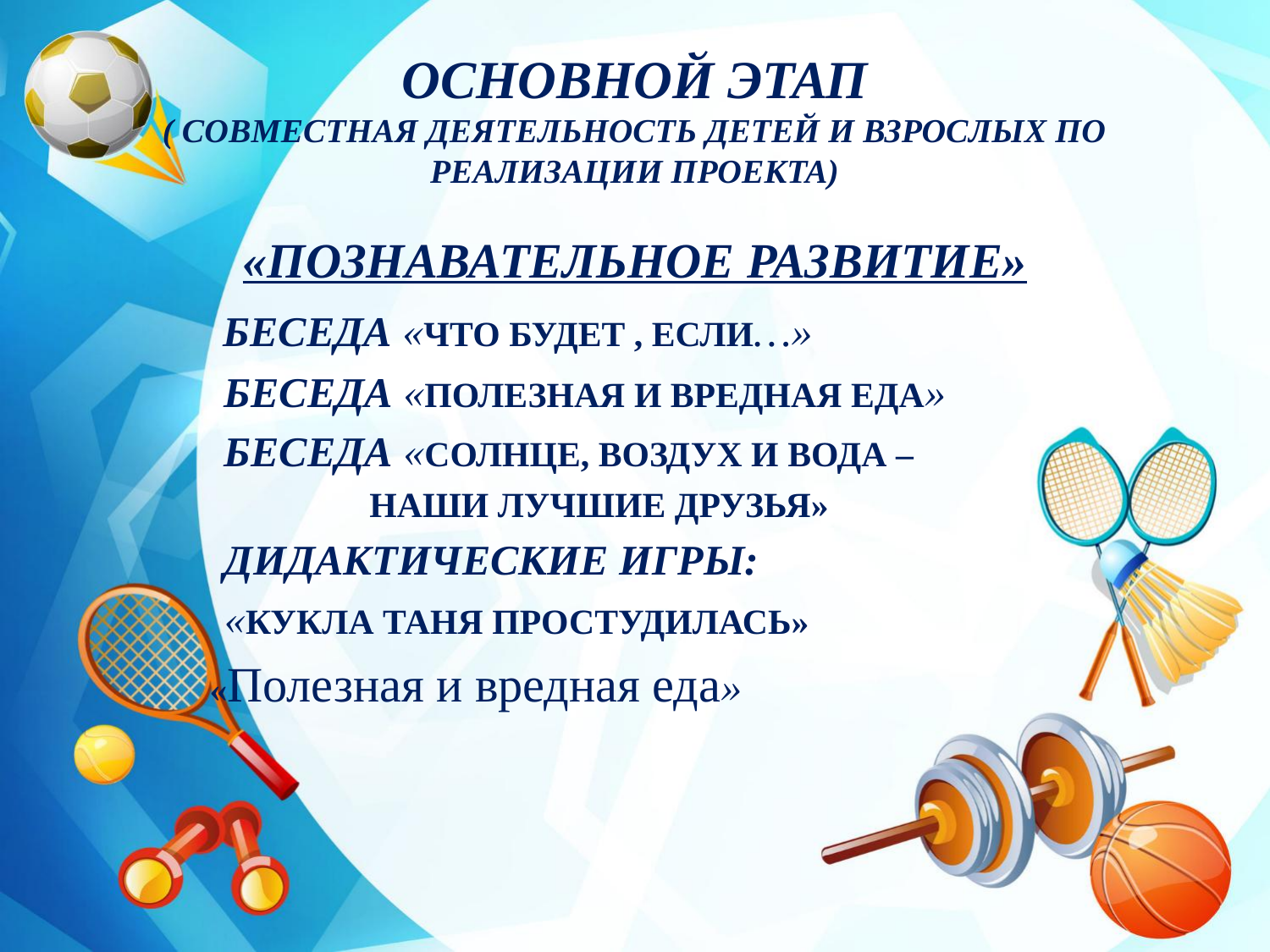

# ОСНОВНОЙ ЭТАП ( СОВМЕСТНАЯ ДЕЯТЕЛЬНОСТЬ ДЕТЕЙ И ВЗРОСЛЫХ ПО РЕАЛИЗАЦИИ ПРОЕКТА)
«ПОЗНАВАТЕЛЬНОЕ РАЗВИТИЕ»
            БЕСЕДА «ЧТО БУДЕТ , ЕСЛИ…»
              БЕСЕДА «ПОЛЕЗНАЯ И ВРЕДНАЯ ЕДА»
              БЕСЕДА «СОЛНЦЕ, ВОЗДУХ И ВОДА –
                                 НАШИ ЛУЧШИЕ ДРУЗЬЯ»
              ДИДАКТИЧЕСКИЕ ИГРЫ:
              «КУКЛА ТАНЯ ПРОСТУДИЛАСЬ»
               «Полезная и вредная еда»